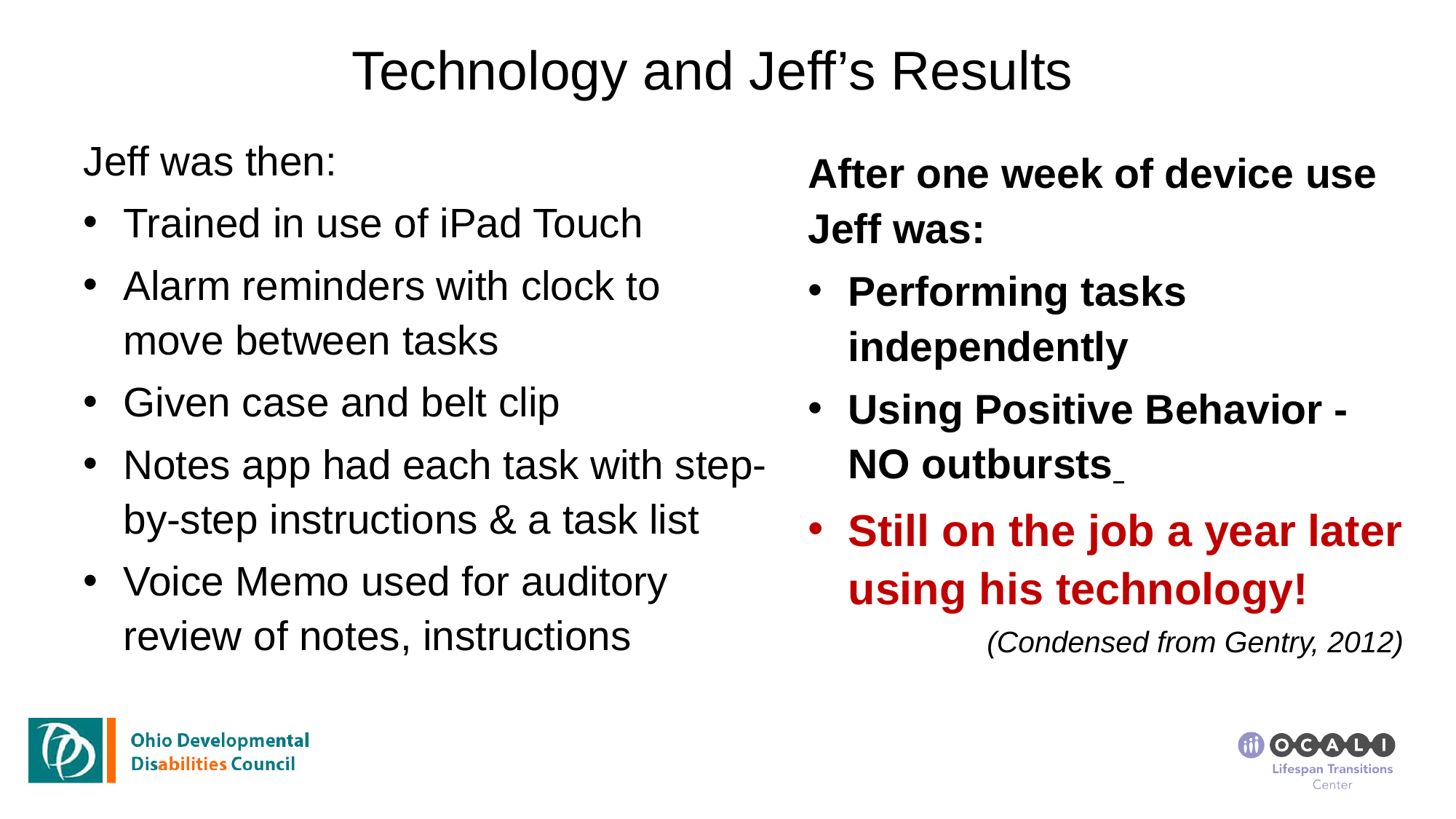

# Technology and Jeff’s Results
Jeff was then:
Trained in use of iPad Touch
Alarm reminders with clock to move between tasks
Given case and belt clip
Notes app had each task with step-by-step instructions & a task list
Voice Memo used for auditory review of notes, instructions
After one week of device use Jeff was:
Performing tasks independently
Using Positive Behavior - NO outbursts
Still on the job a year later using his technology!
(Condensed from Gentry, 2012)